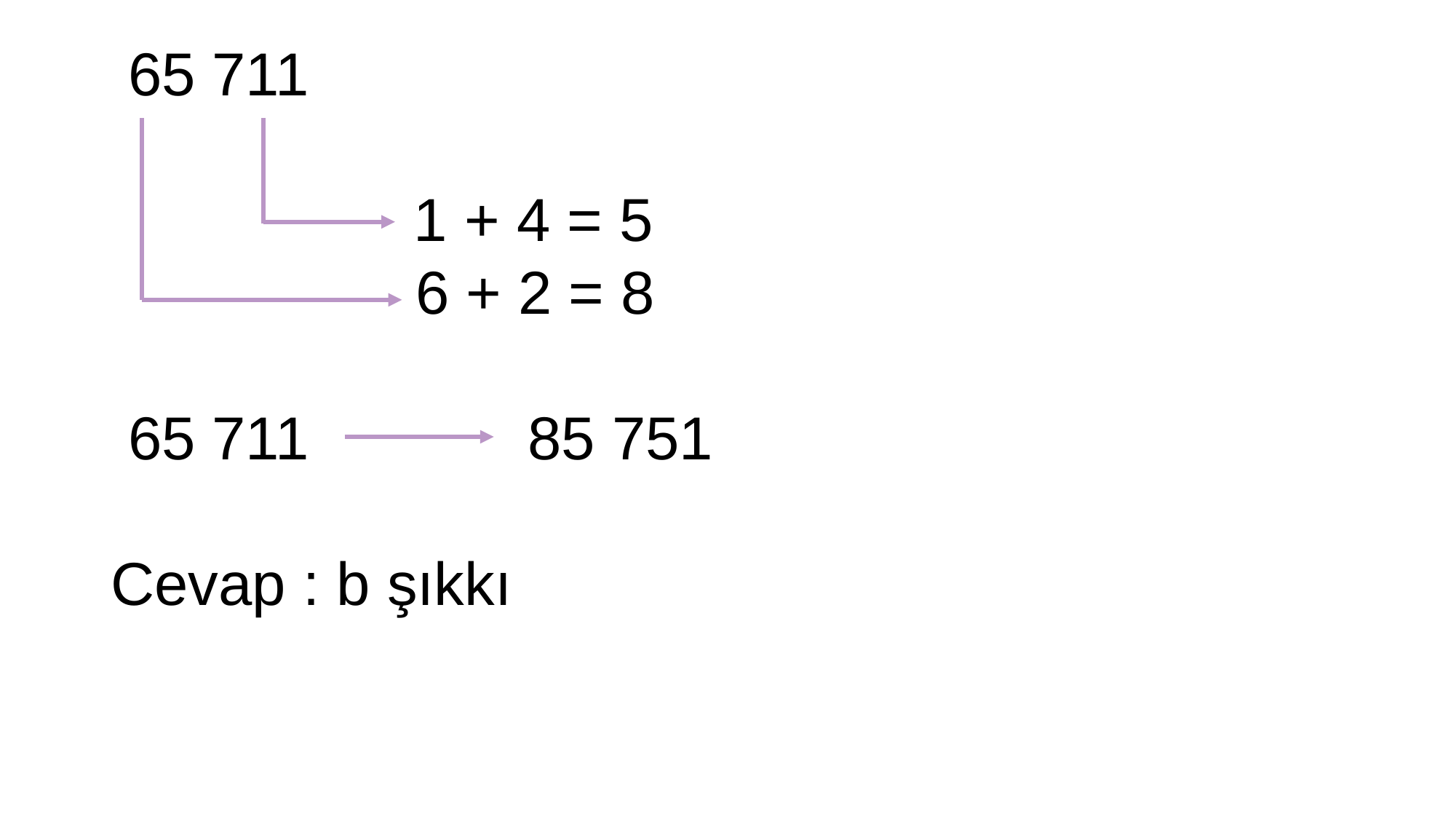

65 711

		     1 + 4 = 5
                  6 + 2 = 8

 65 711             85 751

Cevap : b şıkkı